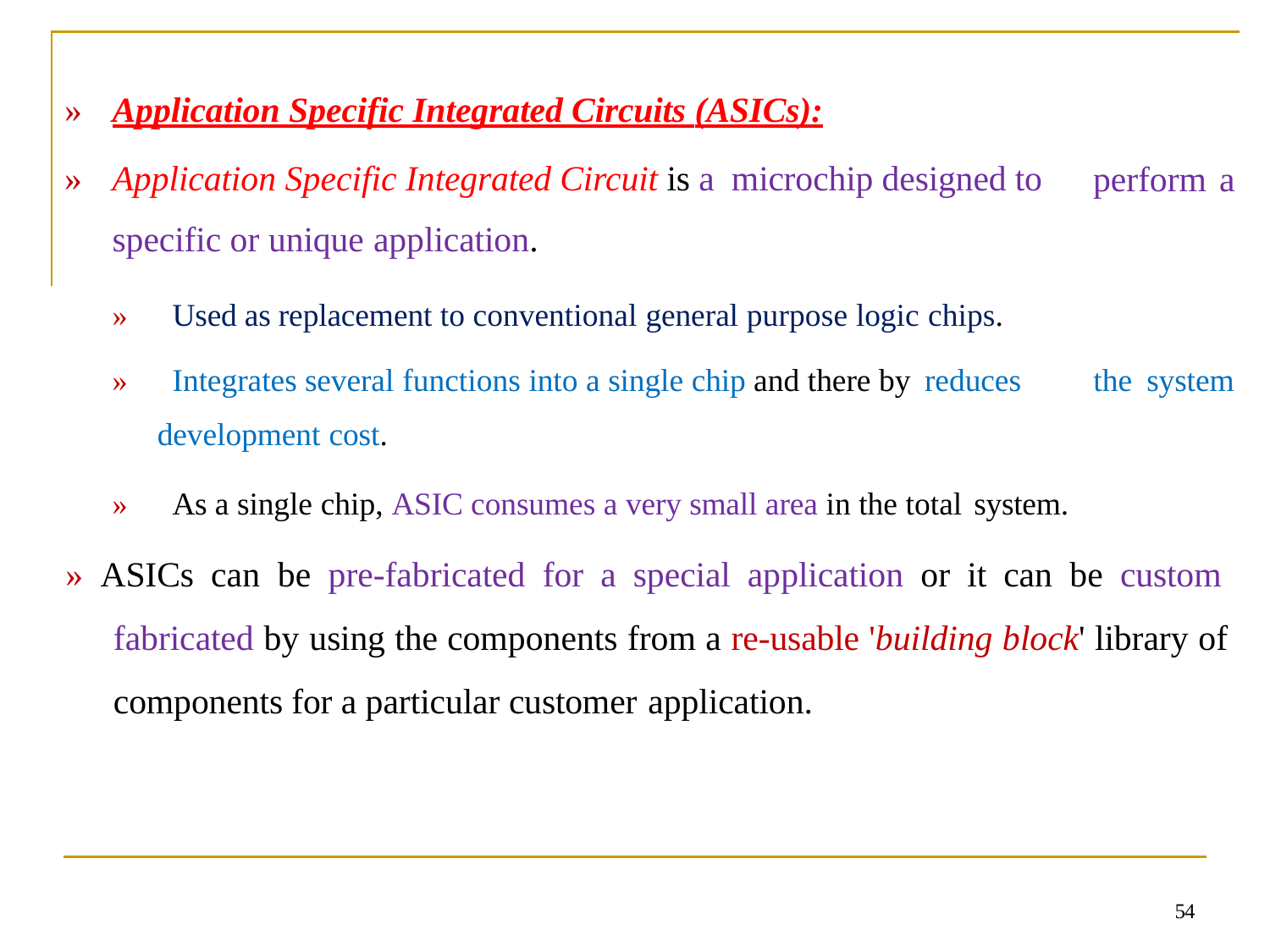

| » » | Application Specific Integrated Circuits (ASICs): Application Specific Integrated Circuit is a microchip designed to specific or unique application. | perform a |
| --- | --- | --- |
|  | » Used as replacement to conventional general purpose logic chips. |  |
|  | » Integrates several functions into a single chip and there by reduces development cost. | the system |
|  | » As a single chip, ASIC consumes a very small area in the total system. |  |
» ASICs can be pre-fabricated for a special application or it can be custom  fabricated by using the components from a re-usable 'building block' library of  components for a particular customer application.

54